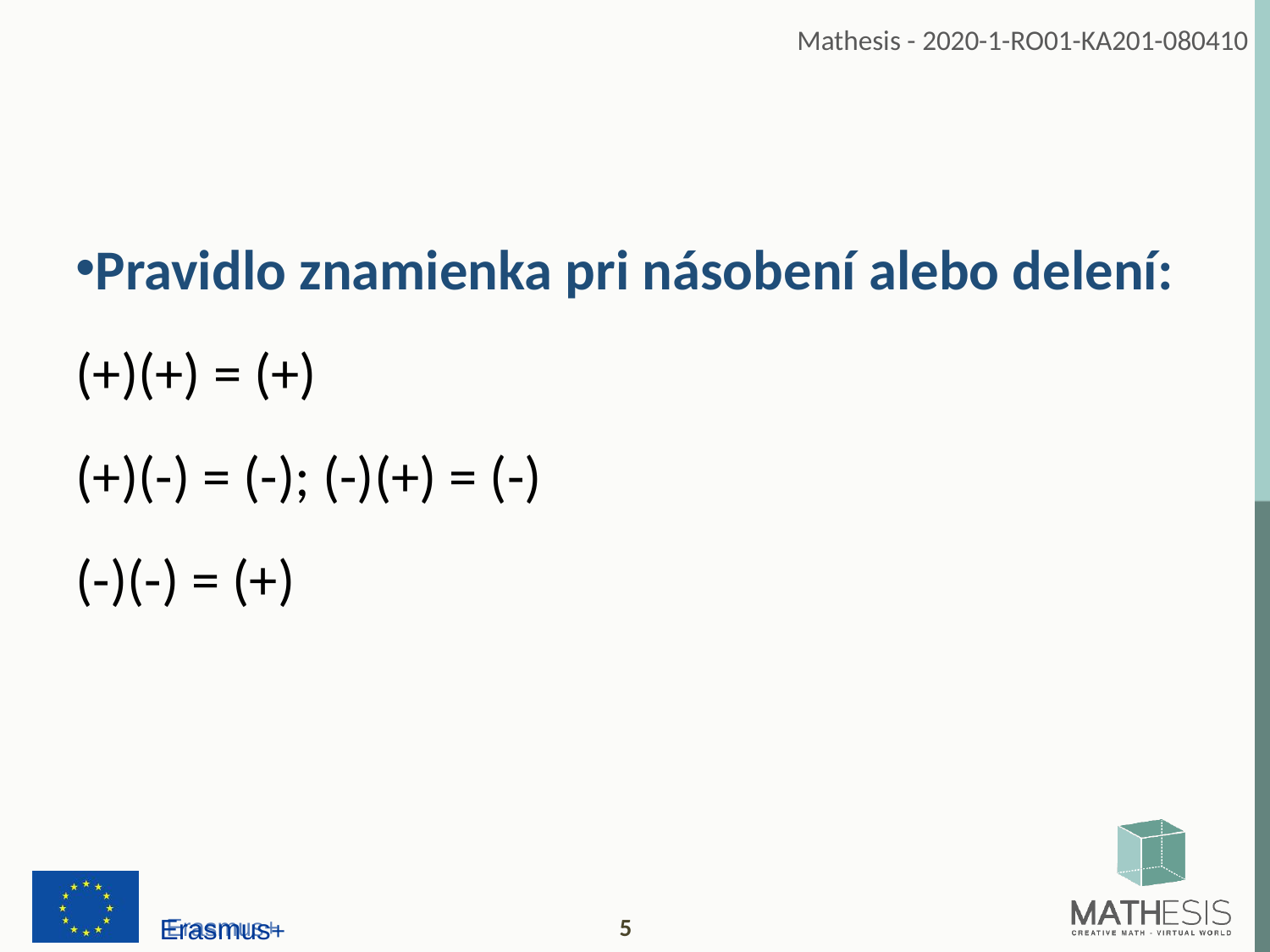

Pravidlo znamienka pri násobení alebo delení:
(+)(+) = (+)
(+)(-) = (-); (-)(+) = (-)
(-)(-) = (+)